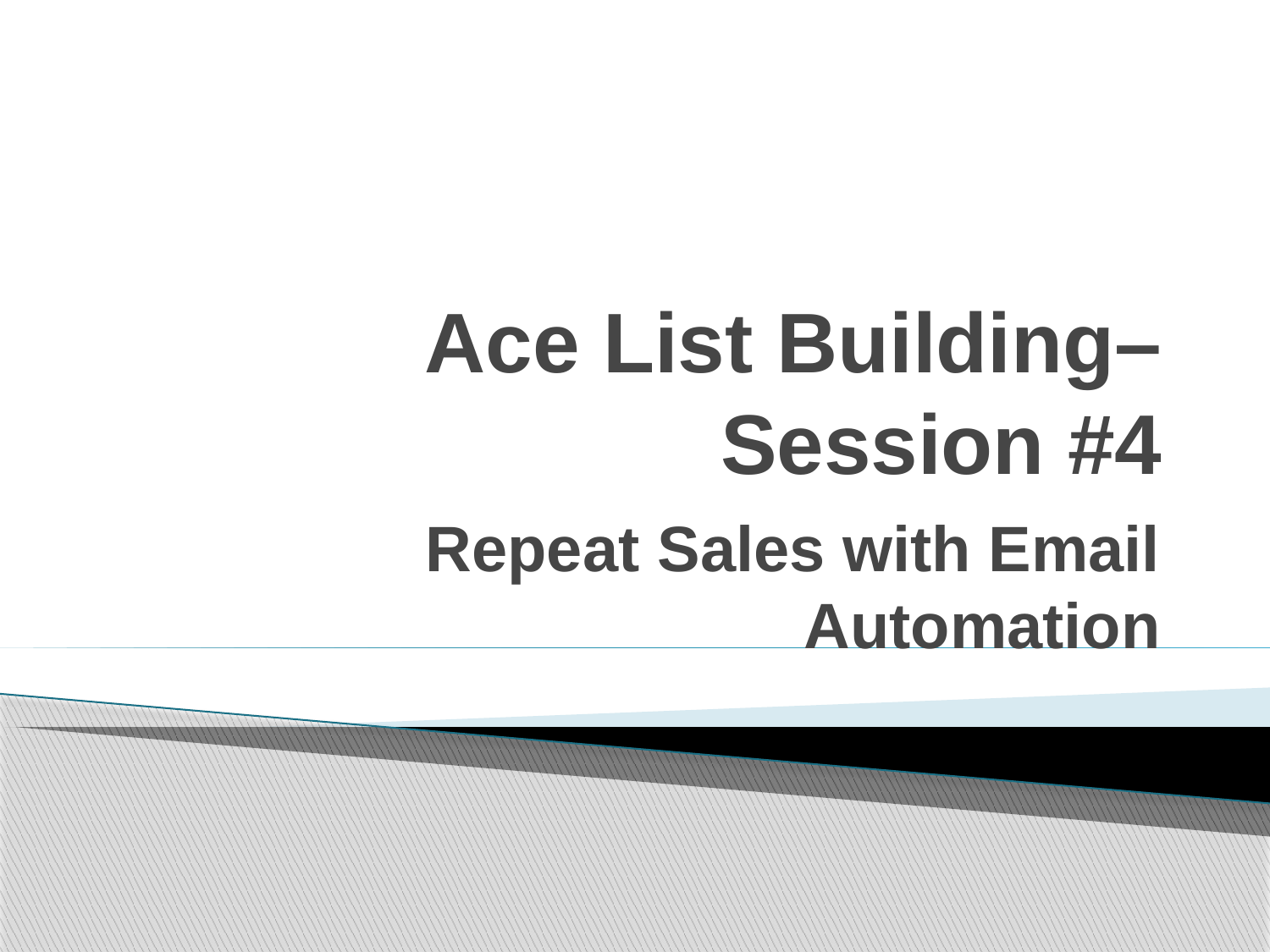

# Ace List Building– Session #4
Repeat Sales with Email Automation